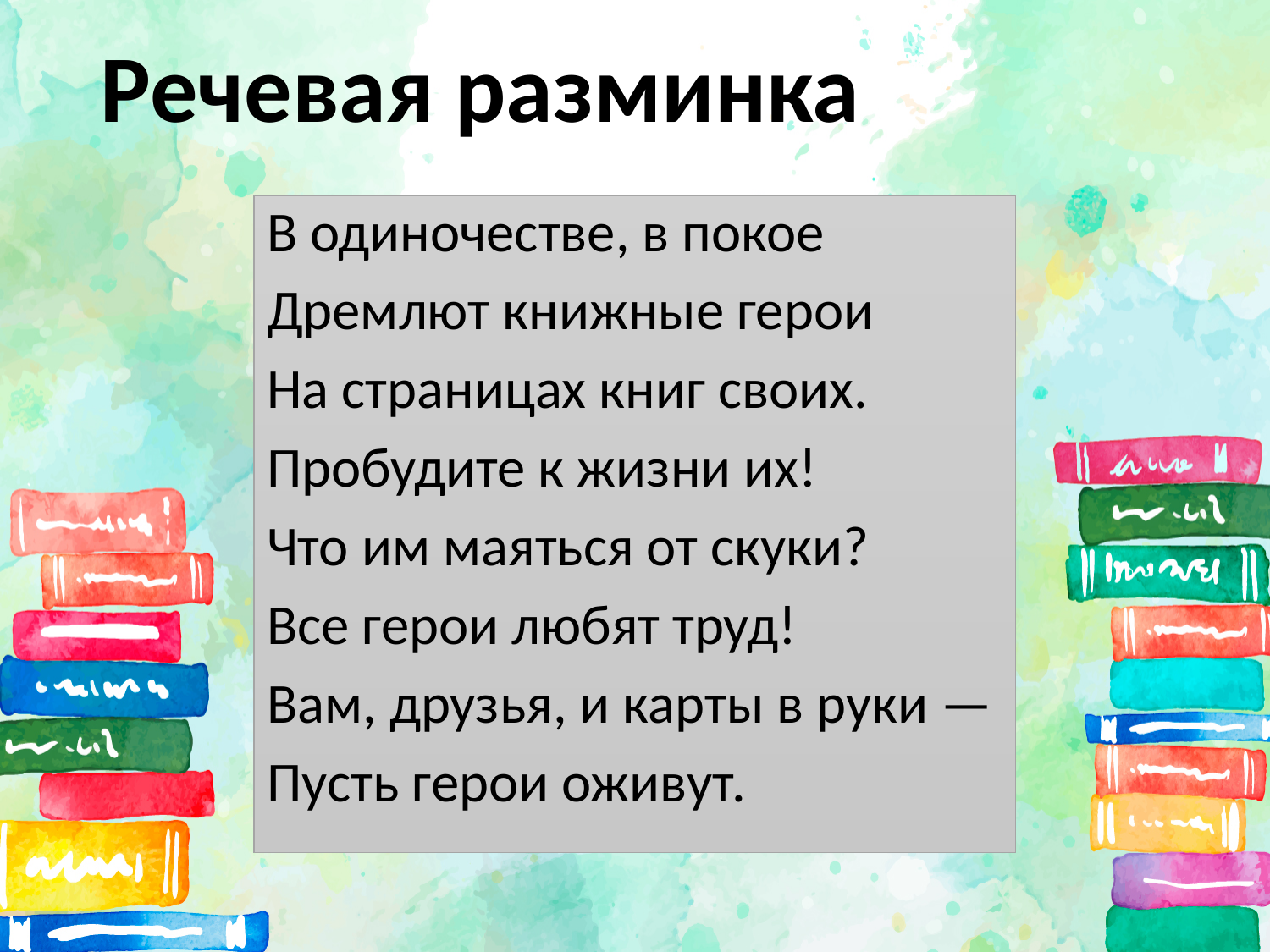

# Речевая разминка
В одиночестве, в покое
Дремлют книжные герои
На страницах книг своих.
Пробудите к жизни их!
Что им маяться от скуки?
Все герои любят труд!
Вам, друзья, и карты в руки —
Пусть герои оживут.